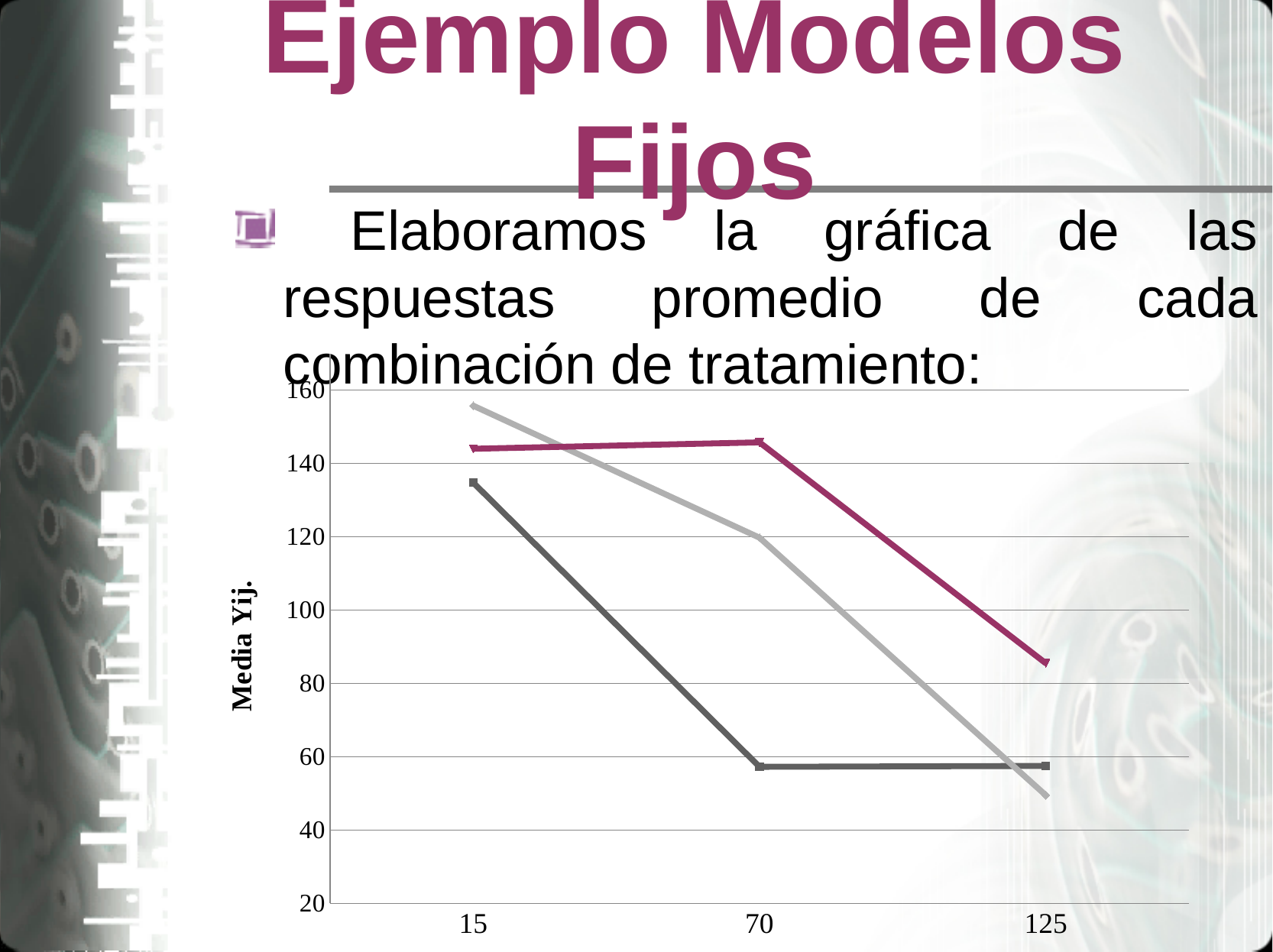

# Ejemplo Modelos Fijos

 Elaboramos la gráfica de las respuestas promedio de cada combinación de tratamiento:

### Chart

| Category | Material 1 | Material 2 | Material 3 |
|---|---|---|---|
| 15 | 134.75 | 155.75 | 144.0 |
| 70 | 57.25 | 119.75 | 145.75 |
| 125 | 57.5 | 49.5 | 85.5 |